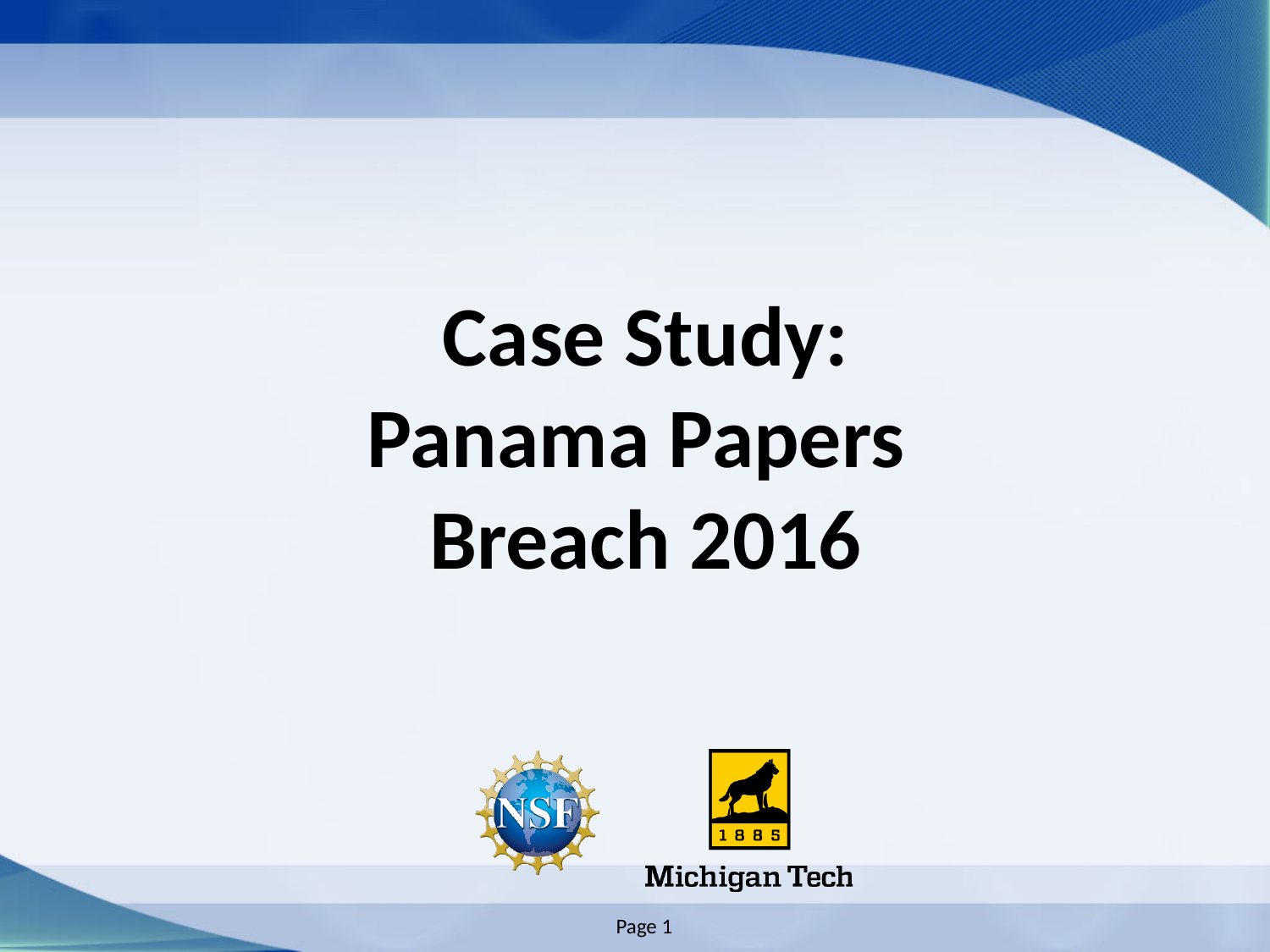

# Case Study: Panama Papers Breach 2016